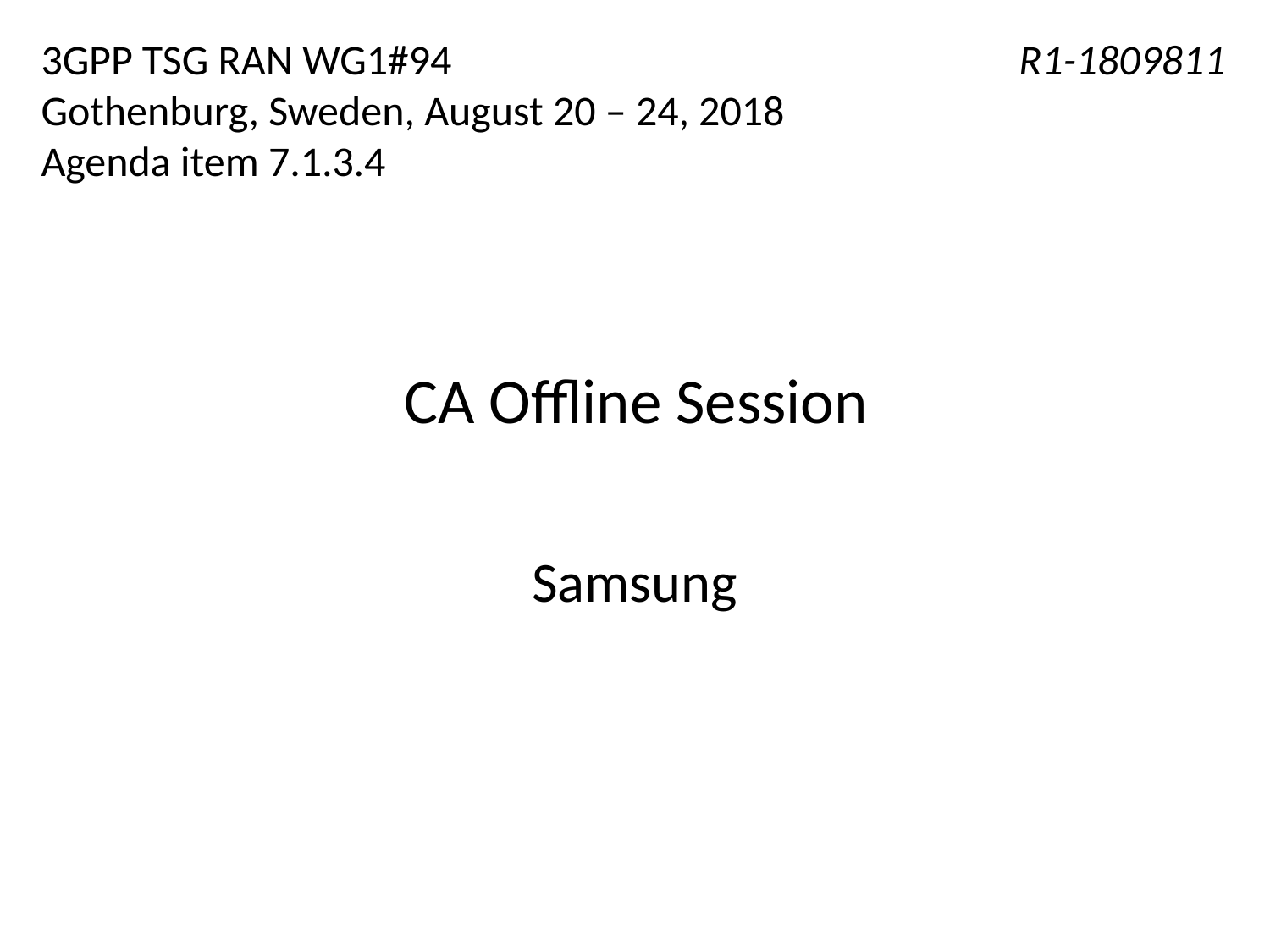

3GPP TSG RAN WG1#94
Gothenburg, Sweden, August 20 – 24, 2018
Agenda item 7.1.3.4
R1-1809811
# CA Offline Session
Samsung